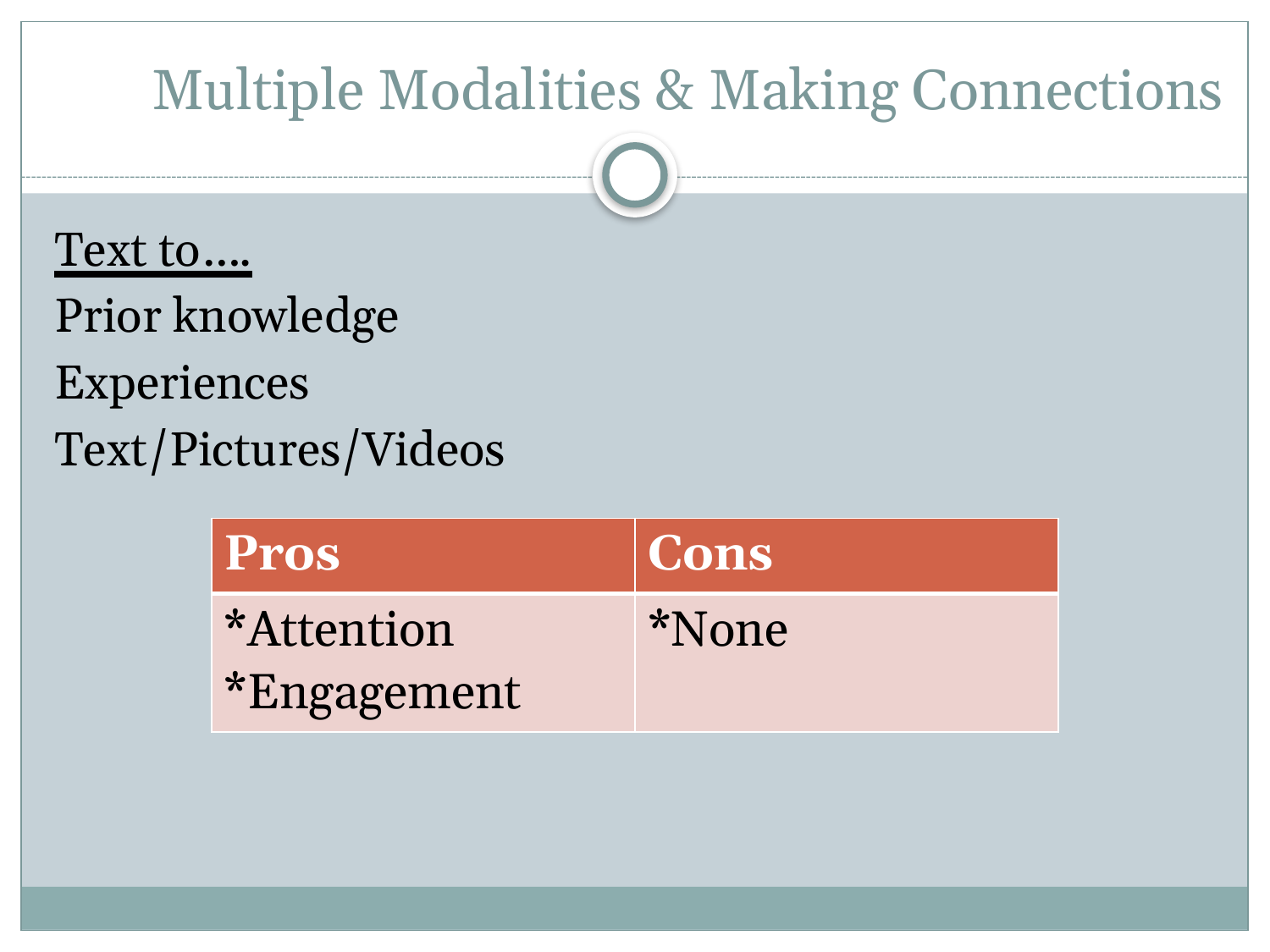

# Multiple Modalities & Making Connections
Text to….
Prior knowledge
Experiences
Text/Pictures/Videos
| Pros | Cons |
| --- | --- |
| \*Attention \*Engagement | \*None |